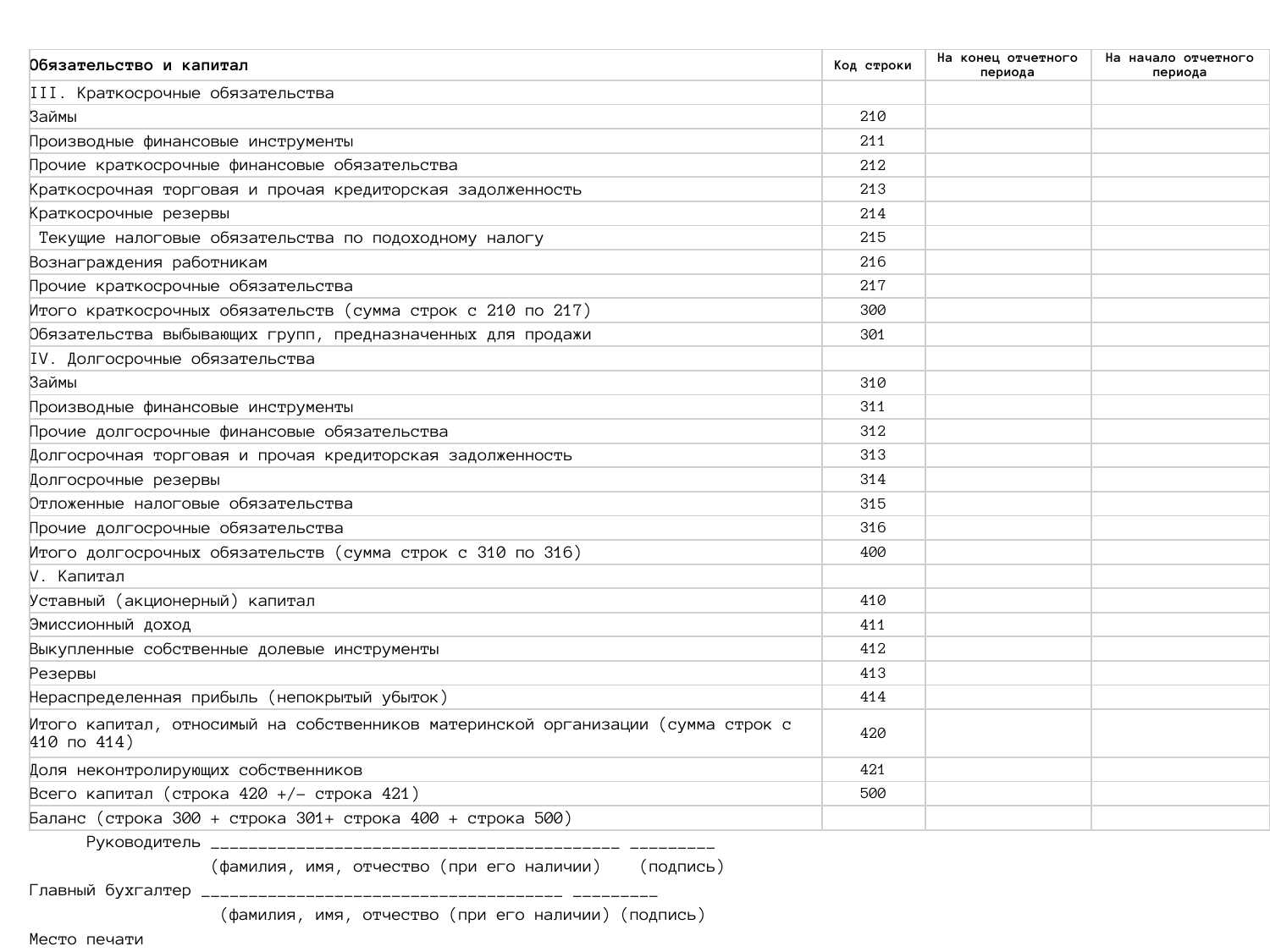

| Обязательство и капитал | Код строки | На конец отчетного периода | На начало отчетного периода |
| --- | --- | --- | --- |
| III. Краткосрочные обязательства |  |  |  |
| Займы | 210 |  |  |
| Производные финансовые инструменты | 211 |  |  |
| Прочие краткосрочные финансовые обязательства | 212 |  |  |
| Краткосрочная торговая и прочая кредиторская задолженность | 213 |  |  |
| Краткосрочные резервы | 214 |  |  |
| Текущие налоговые обязательства по подоходному налогу | 215 |  |  |
| Вознаграждения работникам | 216 |  |  |
| Прочие краткосрочные обязательства | 217 |  |  |
| Итого краткосрочных обязательств (сумма строк с 210 по 217) | 300 |  |  |
| Обязательства выбывающих групп, предназначенных для продажи | 301 |  |  |
| IV. Долгосрочные обязательства |  |  |  |
| Займы | 310 |  |  |
| Производные финансовые инструменты | 311 |  |  |
| Прочие долгосрочные финансовые обязательства | 312 |  |  |
| Долгосрочная торговая и прочая кредиторская задолженность | 313 |  |  |
| Долгосрочные резервы | 314 |  |  |
| Отложенные налоговые обязательства | 315 |  |  |
| Прочие долгосрочные обязательства | 316 |  |  |
| Итого долгосрочных обязательств (сумма строк с 310 по 316) | 400 |  |  |
| V. Капитал |  |  |  |
| Уставный (акционерный) капитал | 410 |  |  |
| Эмиссионный доход | 411 |  |  |
| Выкупленные собственные долевые инструменты | 412 |  |  |
| Резервы | 413 |  |  |
| Нераспределенная прибыль (непокрытый убыток) | 414 |  |  |
| Итого капитал, относимый на собственников материнской организации (сумма строк с 410 по 414) | 420 |  |  |
| Доля неконтролирующих собственников | 421 |  |  |
| Всего капитал (строка 420 +/- строка 421) | 500 |  |  |
| Баланс (строка 300 + строка 301+ строка 400 + строка 500) |  |  |  |
| Руководитель \_\_\_\_\_\_\_\_\_\_\_\_\_\_\_\_\_\_\_\_\_\_\_\_\_\_\_\_\_\_\_\_\_\_\_\_\_\_\_\_\_\_\_ \_\_\_\_\_\_\_\_\_ |  |  |  |
| (фамилия, имя, отчество (при его наличии) (подпись) |  |  |  |
| Главный бухгалтер \_\_\_\_\_\_\_\_\_\_\_\_\_\_\_\_\_\_\_\_\_\_\_\_\_\_\_\_\_\_\_\_\_\_\_\_\_\_ \_\_\_\_\_\_\_\_\_ |  |  |  |
| (фамилия, имя, отчество (при его наличии) (подпись) |  |  |  |
| Место печати |  |  |  |